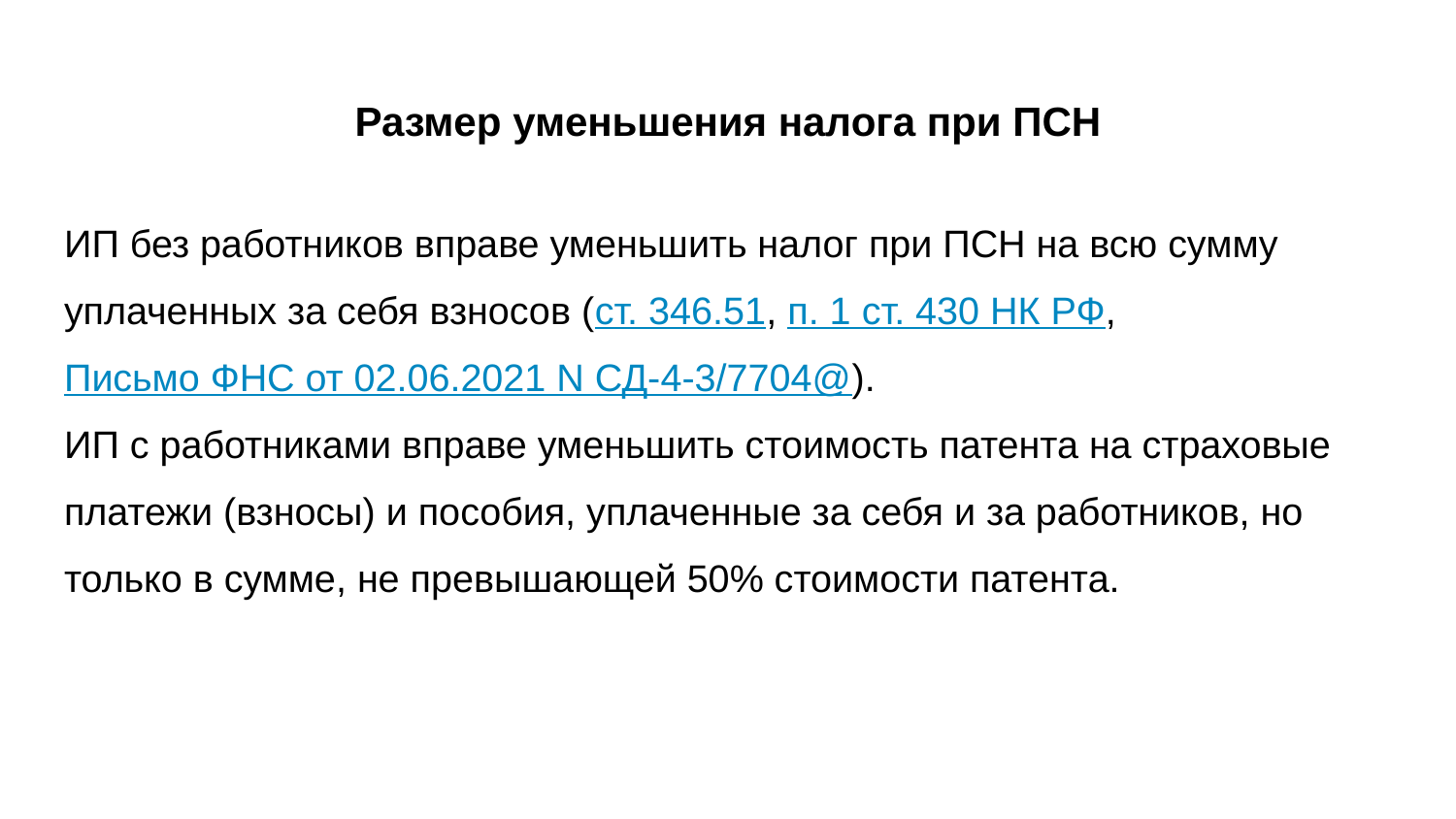

# Размер уменьшения налога при ПСН

ИП без работников вправе уменьшить налог при ПСН на всю сумму уплаченных за себя взносов (ст. 346.51, п. 1 ст. 430 НК РФ, Письмо ФНС от 02.06.2021 N СД-4-3/7704@).
ИП с работниками вправе уменьшить стоимость патента на страховые платежи (взносы) и пособия, уплаченные за себя и за работников, но только в сумме, не превышающей 50% стоимости патента.